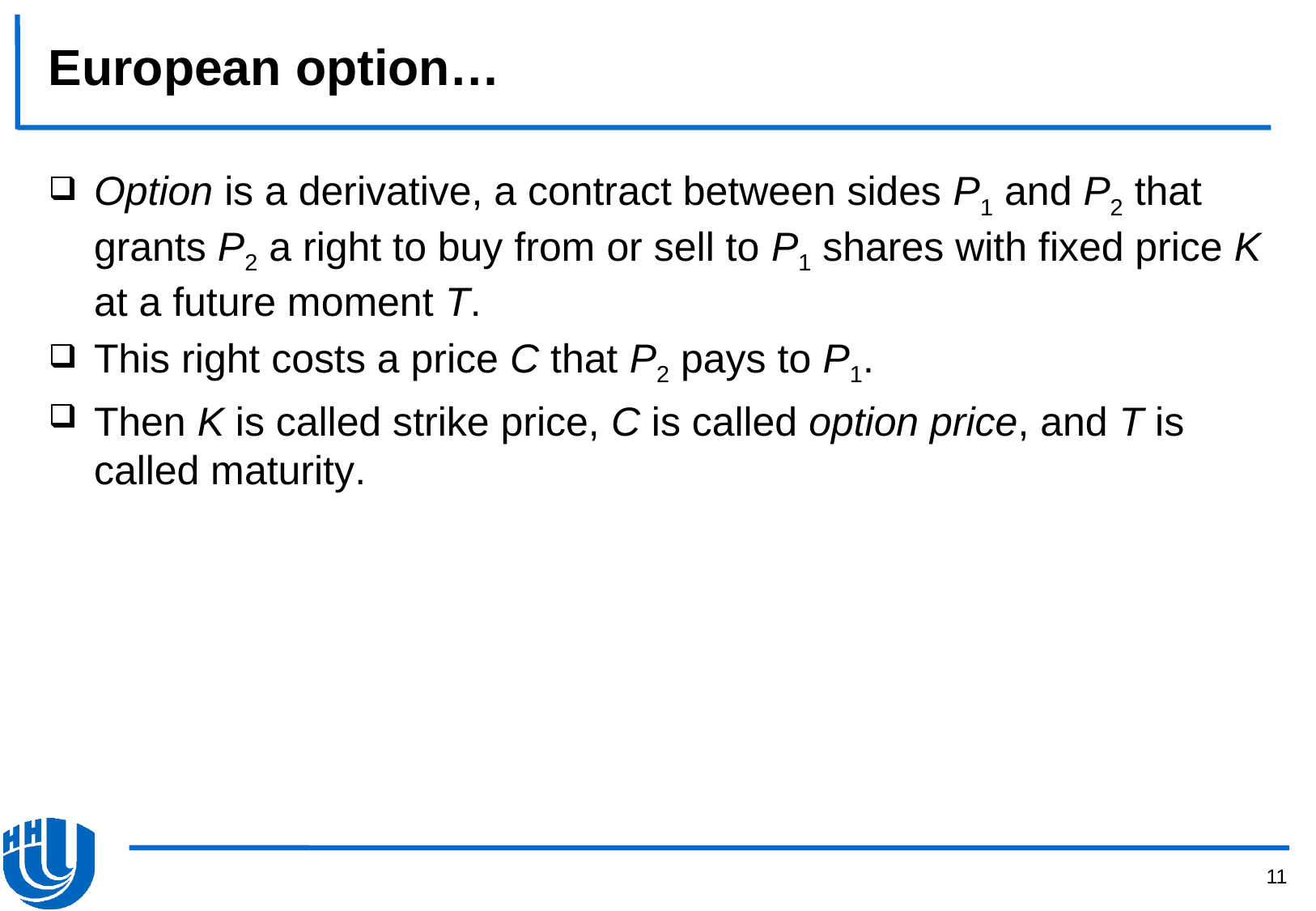

# European option…
Option is a derivative, a contract between sides P1 and P2 that grants P2 a right to buy from or sell to P1 shares with fixed price K at a future moment T.
This right costs a price C that P2 pays to P1.
Then K is called strike price, C is called option price, and T is called maturity.